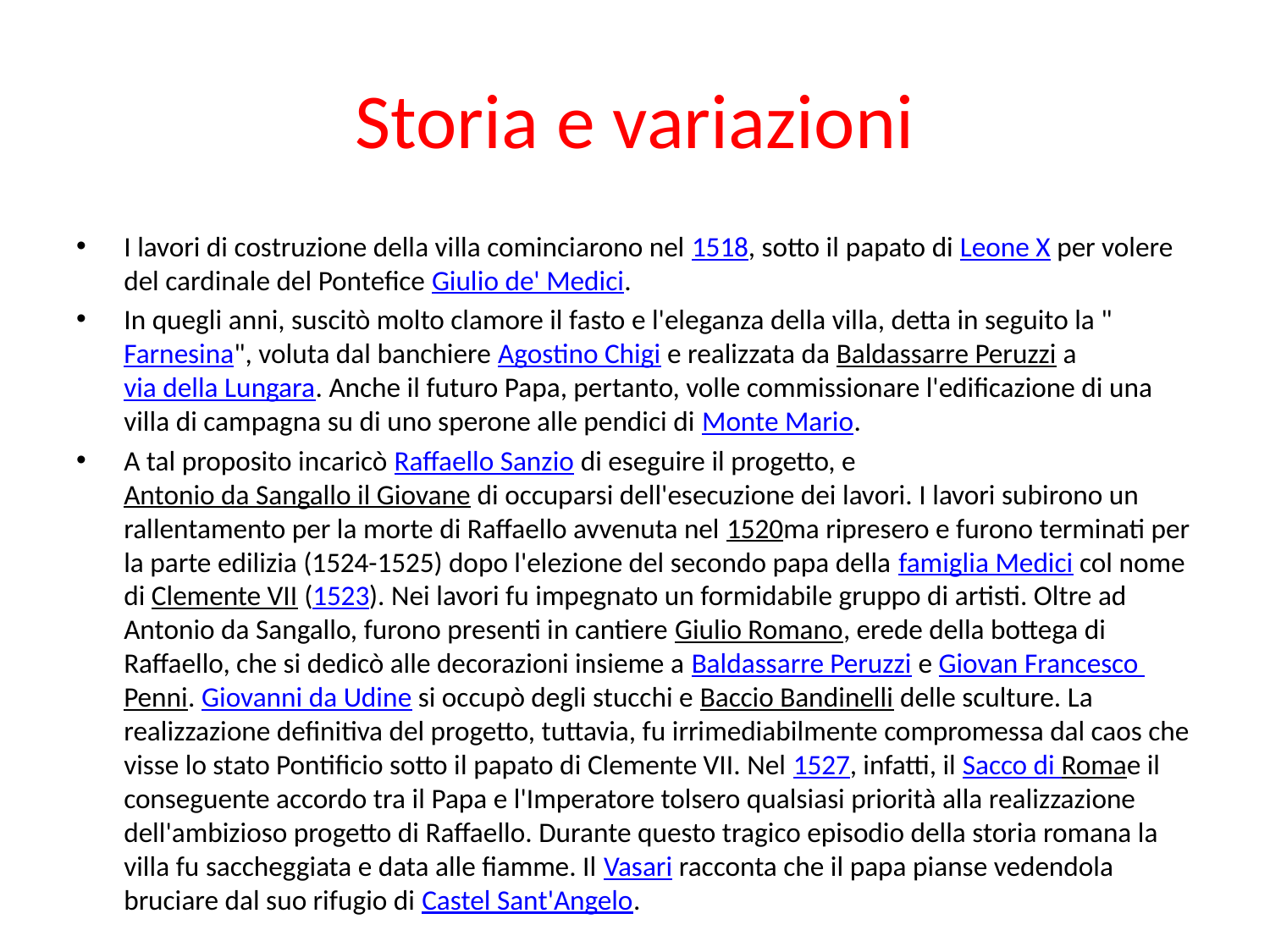

# Storia e variazioni
I lavori di costruzione della villa cominciarono nel 1518, sotto il papato di Leone X per volere del cardinale del Pontefice Giulio de' Medici.
In quegli anni, suscitò molto clamore il fasto e l'eleganza della villa, detta in seguito la "Farnesina", voluta dal banchiere Agostino Chigi e realizzata da Baldassarre Peruzzi a via della Lungara. Anche il futuro Papa, pertanto, volle commissionare l'edificazione di una villa di campagna su di uno sperone alle pendici di Monte Mario.
A tal proposito incaricò Raffaello Sanzio di eseguire il progetto, e Antonio da Sangallo il Giovane di occuparsi dell'esecuzione dei lavori. I lavori subirono un rallentamento per la morte di Raffaello avvenuta nel 1520ma ripresero e furono terminati per la parte edilizia (1524-1525) dopo l'elezione del secondo papa della famiglia Medici col nome di Clemente VII (1523). Nei lavori fu impegnato un formidabile gruppo di artisti. Oltre ad Antonio da Sangallo, furono presenti in cantiere Giulio Romano, erede della bottega di Raffaello, che si dedicò alle decorazioni insieme a Baldassarre Peruzzi e Giovan Francesco Penni. Giovanni da Udine si occupò degli stucchi e Baccio Bandinelli delle sculture. La realizzazione definitiva del progetto, tuttavia, fu irrimediabilmente compromessa dal caos che visse lo stato Pontificio sotto il papato di Clemente VII. Nel 1527, infatti, il Sacco di Romae il conseguente accordo tra il Papa e l'Imperatore tolsero qualsiasi priorità alla realizzazione dell'ambizioso progetto di Raffaello. Durante questo tragico episodio della storia romana la villa fu saccheggiata e data alle fiamme. Il Vasari racconta che il papa pianse vedendola bruciare dal suo rifugio di Castel Sant'Angelo.